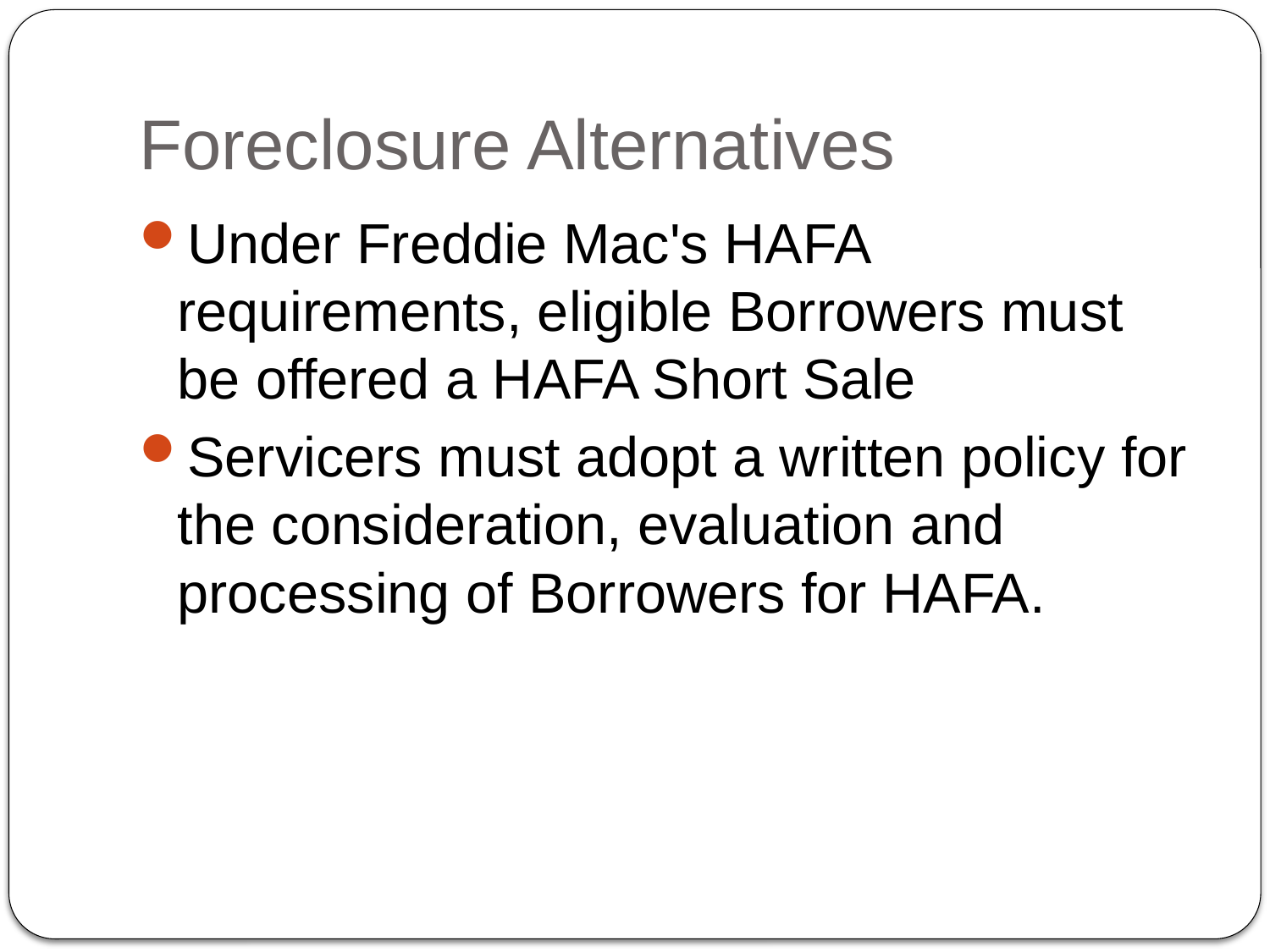

# Foreclosure Alternatives
Under Freddie Mac's HAFA requirements, eligible Borrowers must be offered a HAFA Short Sale
Servicers must adopt a written policy for the consideration, evaluation and processing of Borrowers for HAFA.